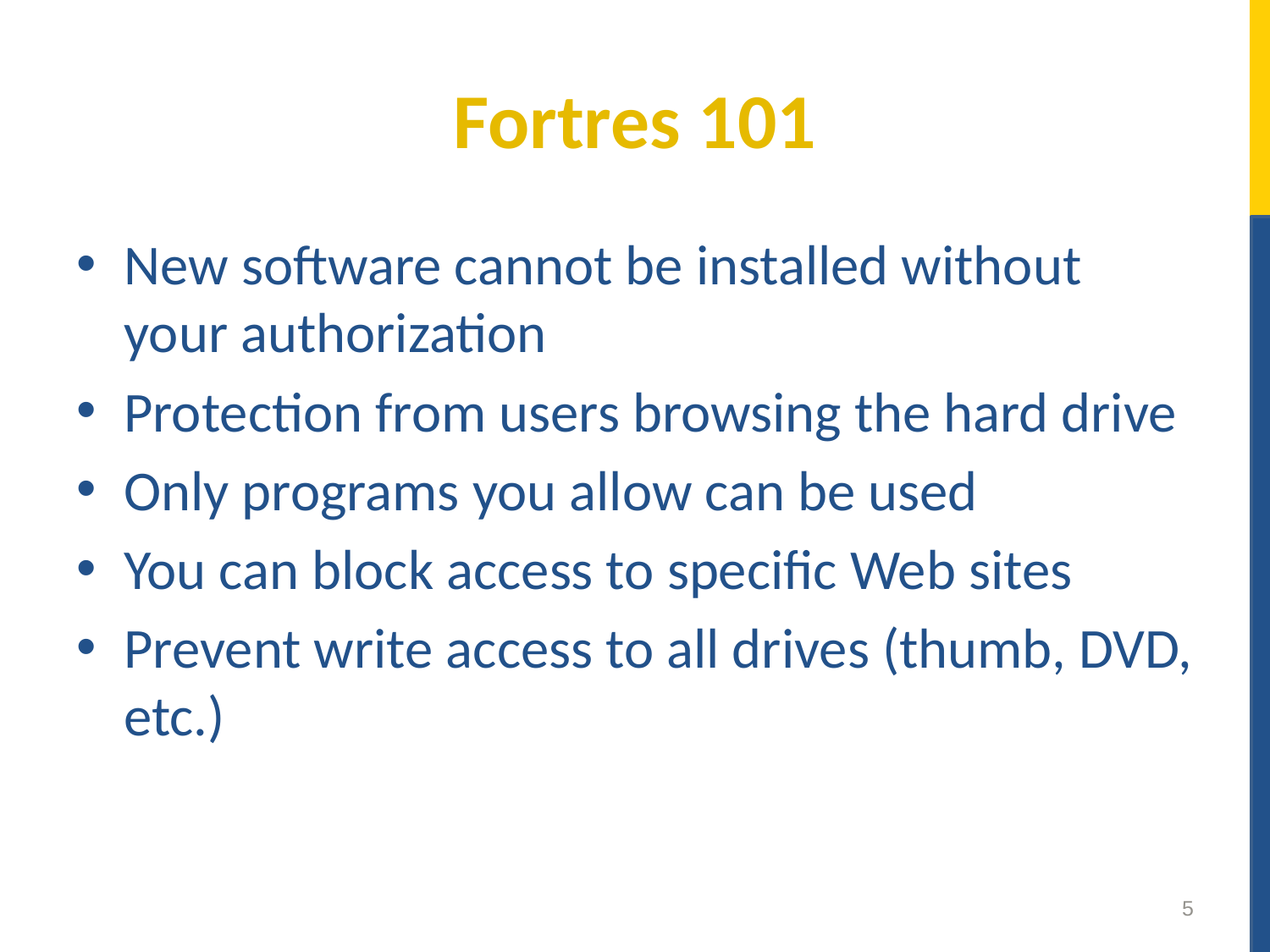

# Fortres 101
New software cannot be installed without your authorization
Protection from users browsing the hard drive
Only programs you allow can be used
You can block access to specific Web sites
Prevent write access to all drives (thumb, DVD, etc.)
5